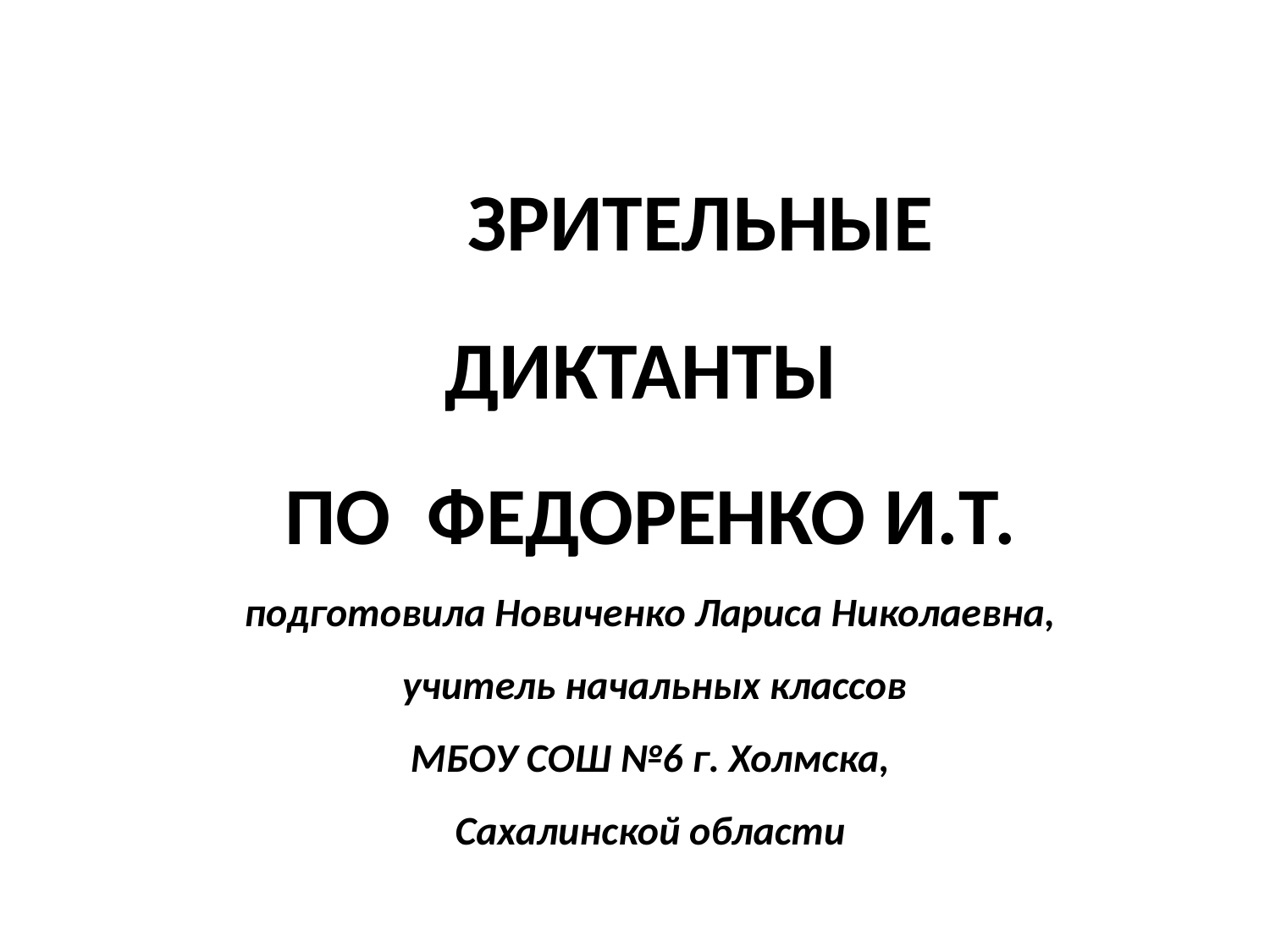

# ЗРИТЕЛЬНЫЕ 	ДИКТАНТЫ ПО  ФЕДОРЕНКО И.Т. подготовила Новиченко Лариса Николаевна, учитель начальных классов МБОУ СОШ №6 г. Холмска, Сахалинской области